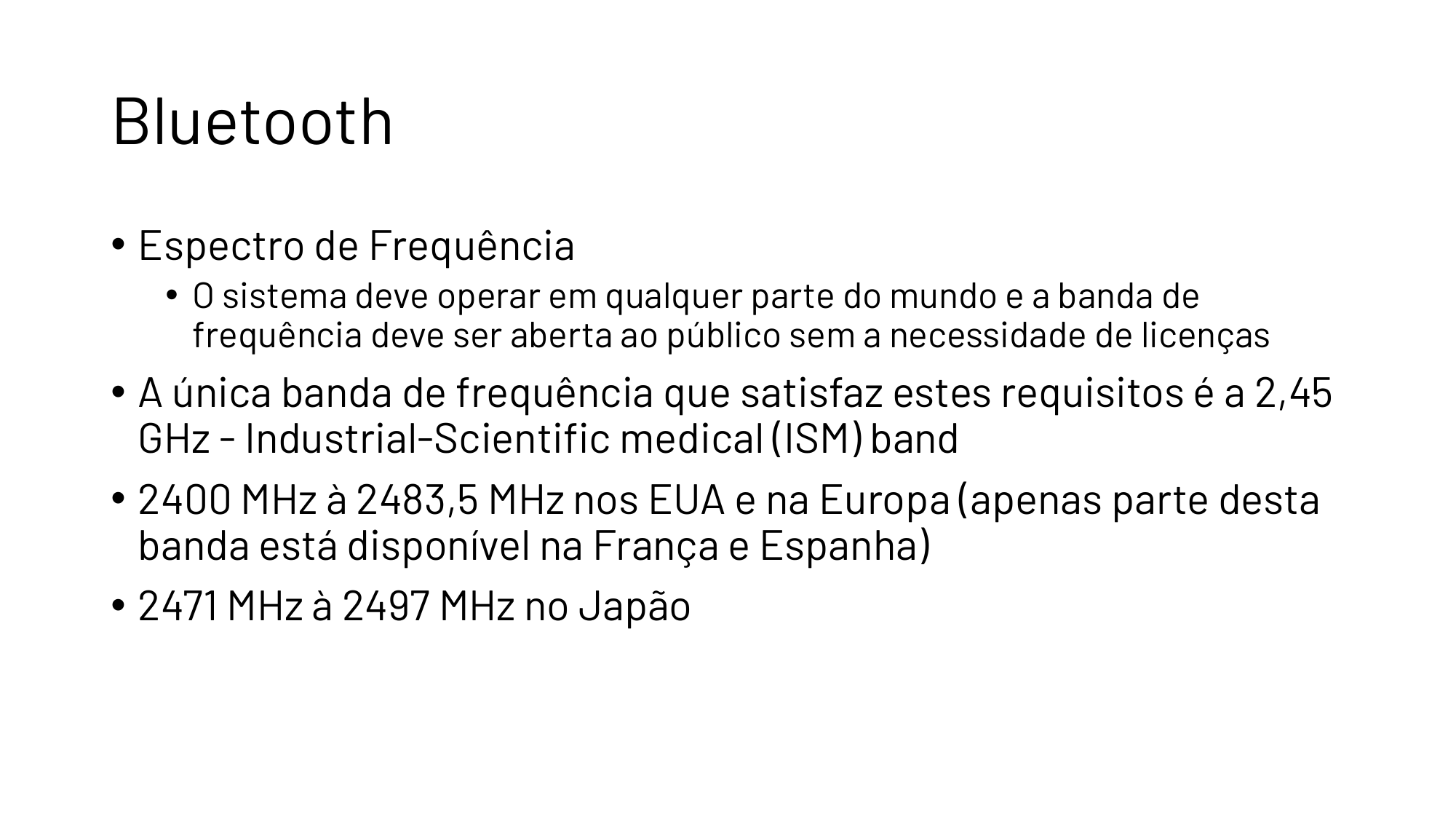

# Bluetooth
Espectro de Frequência
O sistema deve operar em qualquer parte do mundo e a banda de frequência deve ser aberta ao público sem a necessidade de licenças
A única banda de frequência que satisfaz estes requisitos é a 2,45 GHz - Industrial-Scientific medical (ISM) band
2400 MHz à 2483,5 MHz nos EUA e na Europa (apenas parte desta banda está disponível na França e Espanha)
2471 MHz à 2497 MHz no Japão